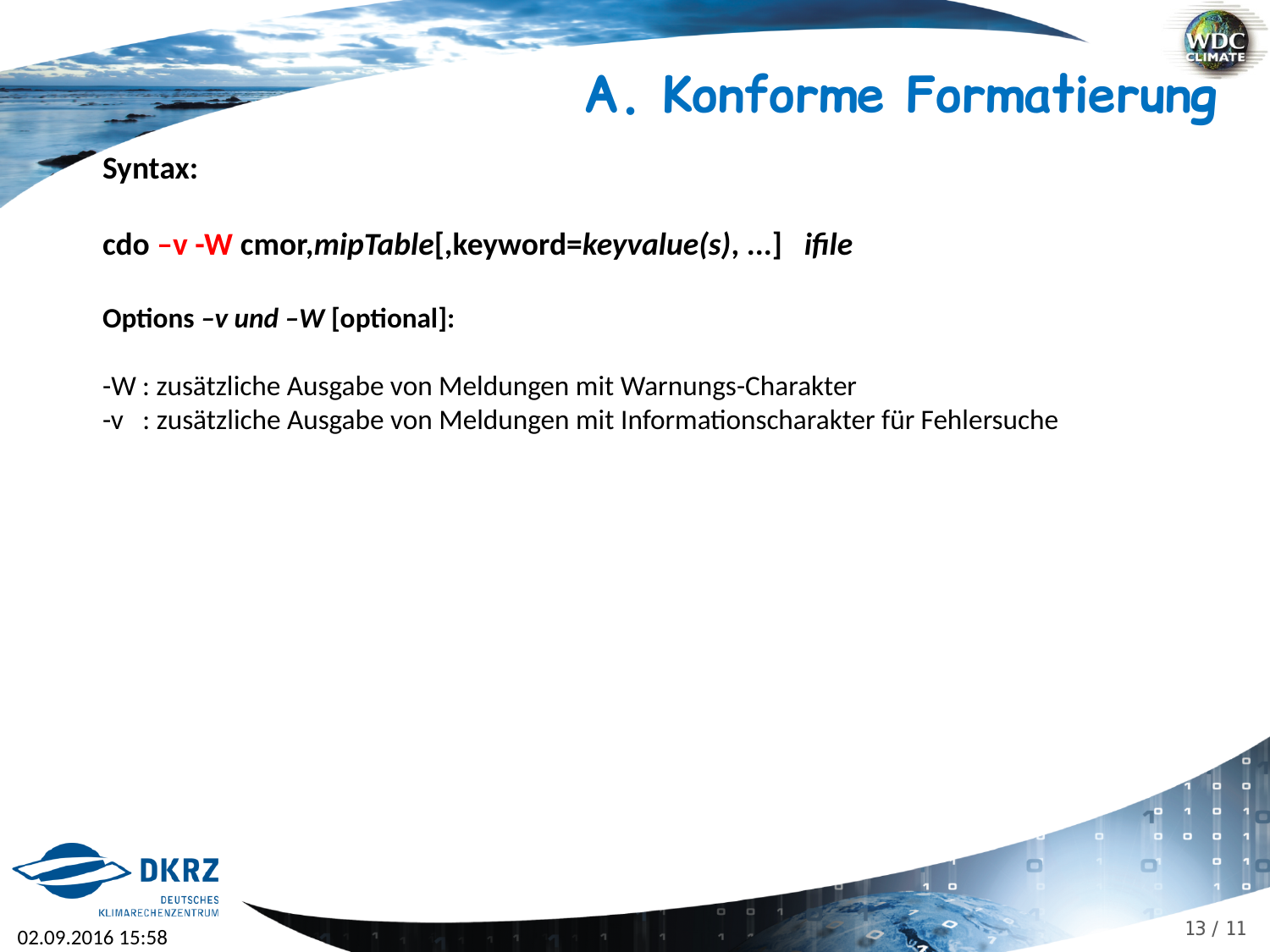

A. Konforme Formatierung
Syntax:
cdo –v -W cmor,mipTable[,keyword=keyvalue(s), ...]   ifile
Options –v und –W [optional]:
-W : zusätzliche Ausgabe von Meldungen mit Warnungs-Charakter
-v   : zusätzliche Ausgabe von Meldungen mit Informationscharakter für Fehlersuche